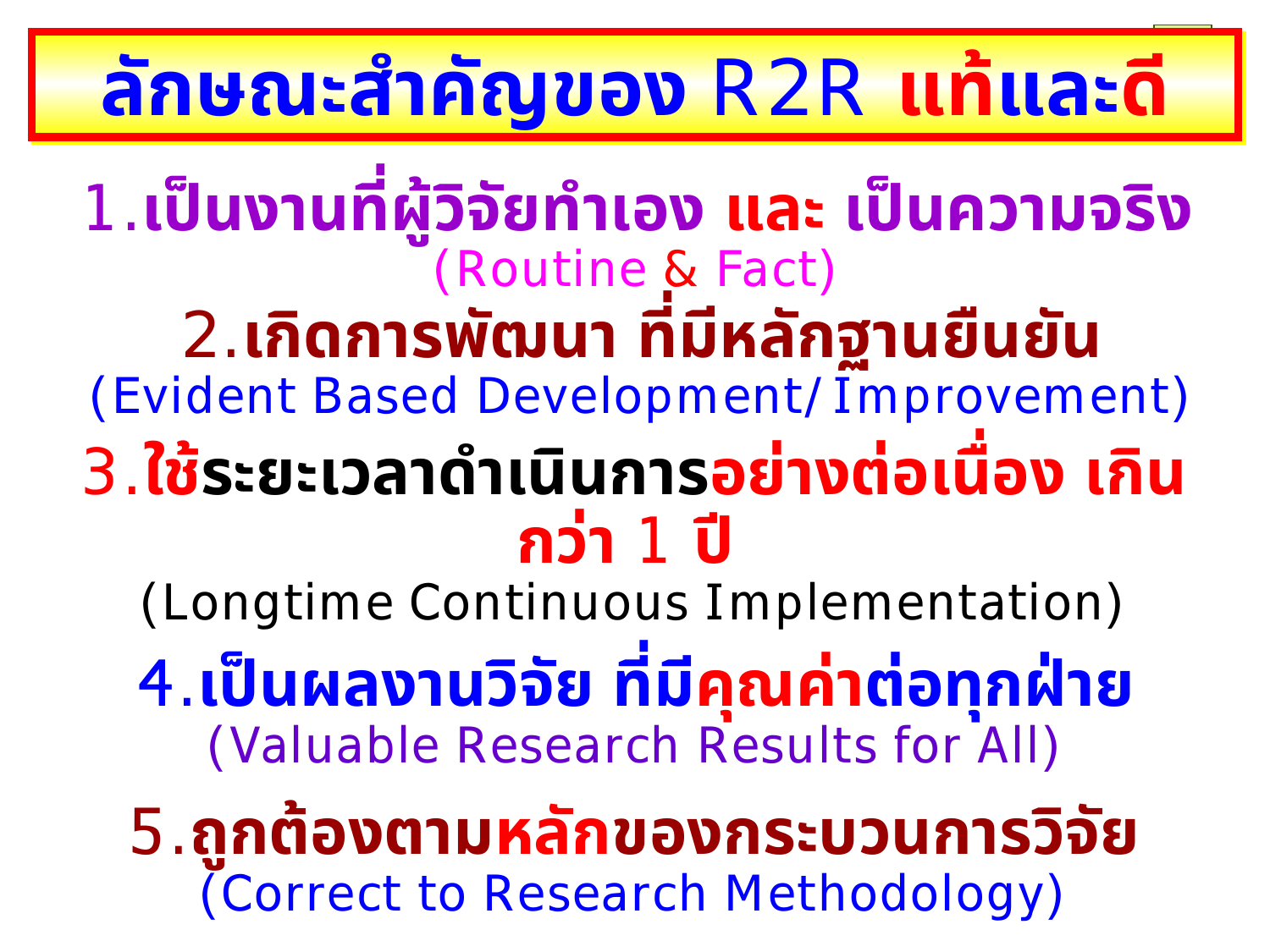

ลักษณะสำคัญของ R2R แท้และดี
1.เป็นงานที่ผู้วิจัยทำเอง และ เป็นความจริง
(Routine & Fact)
2.เกิดการพัฒนา ที่มีหลักฐานยืนยัน
(Evident Based Development/Improvement)
3.ใช้ระยะเวลาดำเนินการอย่างต่อเนื่อง เกินกว่า 1 ปี
(Longtime Continuous Implementation)
4.เป็นผลงานวิจัย ที่มีคุณค่าต่อทุกฝ่าย
(Valuable Research Results for All)
5.ถูกต้องตามหลักของกระบวนการวิจัย
(Correct to Research Methodology)